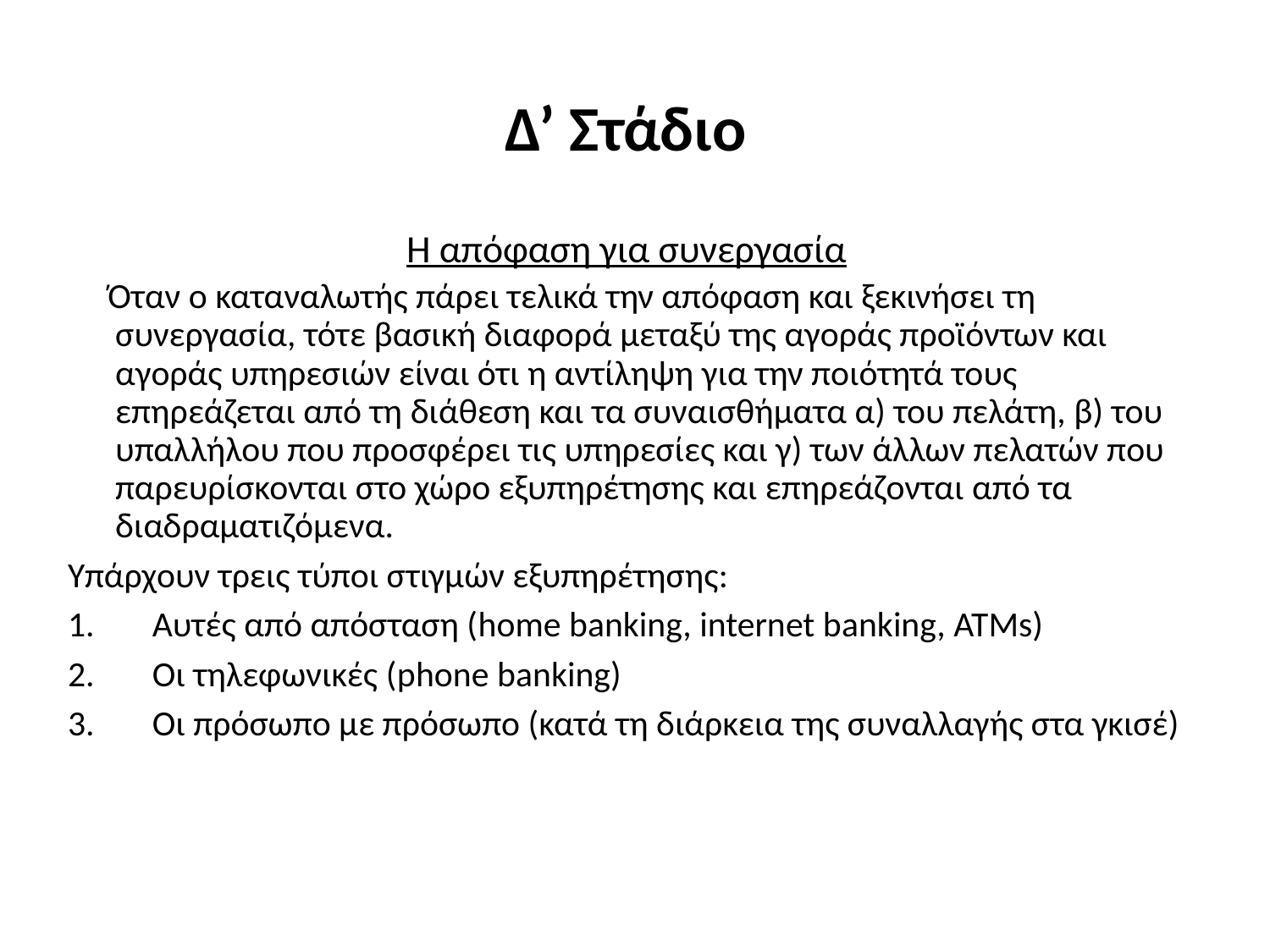

# Δ’ Στάδιο

Η απόφαση για συνεργασία
     Όταν ο καταναλωτής πάρει τελικά την απόφαση και ξεκινήσει τη συνεργασία, τότε βασική διαφορά μεταξύ της αγοράς προϊόντων και αγοράς υπηρεσιών είναι ότι η αντίληψη για την ποιότητά τους επηρεάζεται από τη διάθεση και τα συναισθήματα α) του πελάτη, β) του υπαλλήλου που προσφέρει τις υπηρεσίες και γ) των άλλων πελατών που παρευρίσκονται στο χώρο εξυπηρέτησης και επηρεάζονται από τα διαδραματιζόμενα.
Υπάρχουν τρεις τύποι στιγμών εξυπηρέτησης:
Αυτές από απόσταση (home banking, internet banking, ATMs)
Οι τηλεφωνικές (phone banking)
Οι πρόσωπο με πρόσωπο (κατά τη διάρκεια της συναλλαγής στα γκισέ)